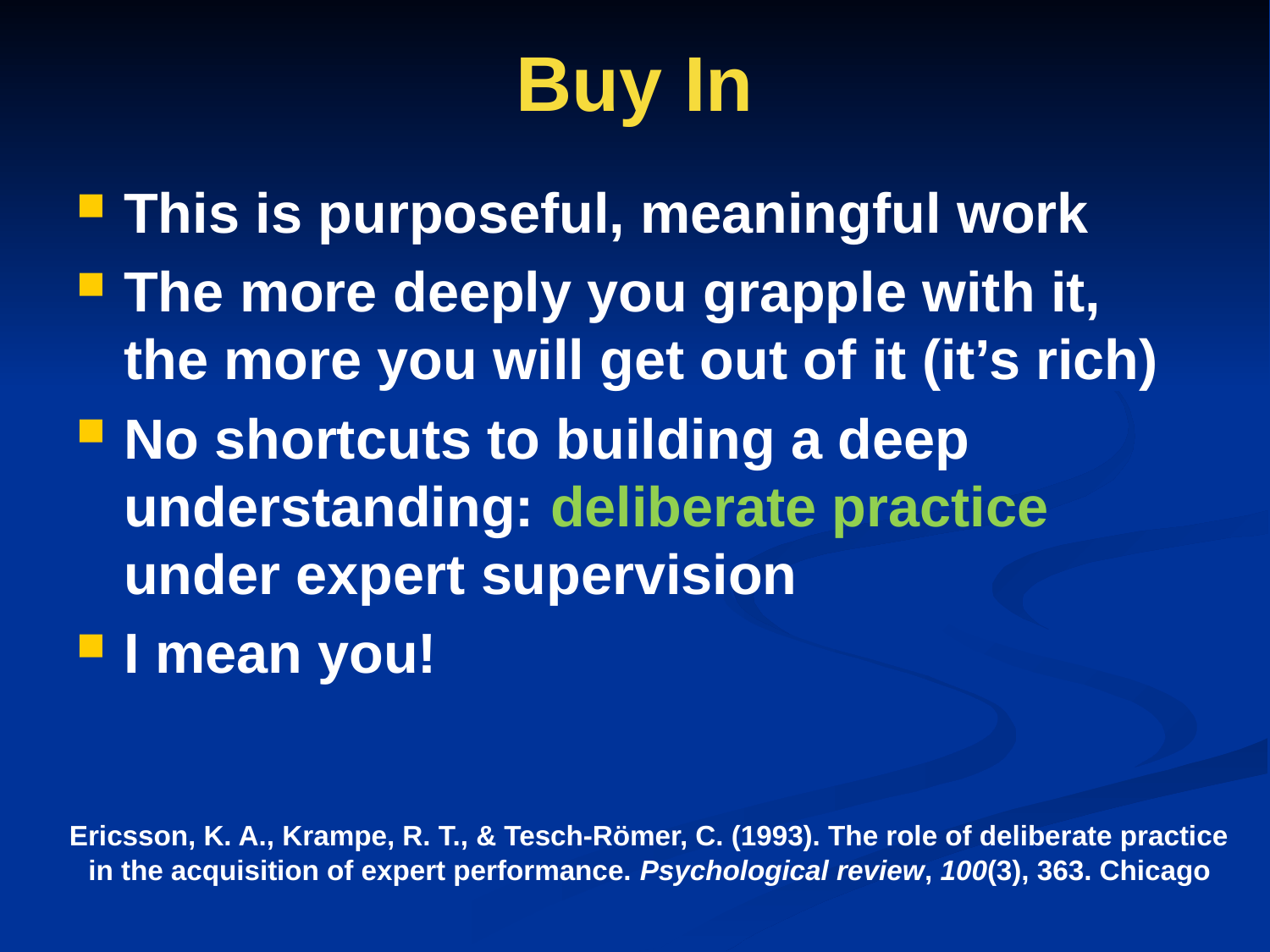

# Buy In
This is purposeful, meaningful work
The more deeply you grapple with it, the more you will get out of it (it’s rich)
No shortcuts to building a deep understanding: deliberate practice under expert supervision
I mean you!
Ericsson, K. A., Krampe, R. T., & Tesch-Römer, C. (1993). The role of deliberate practice in the acquisition of expert performance. Psychological review, 100(3), 363. Chicago